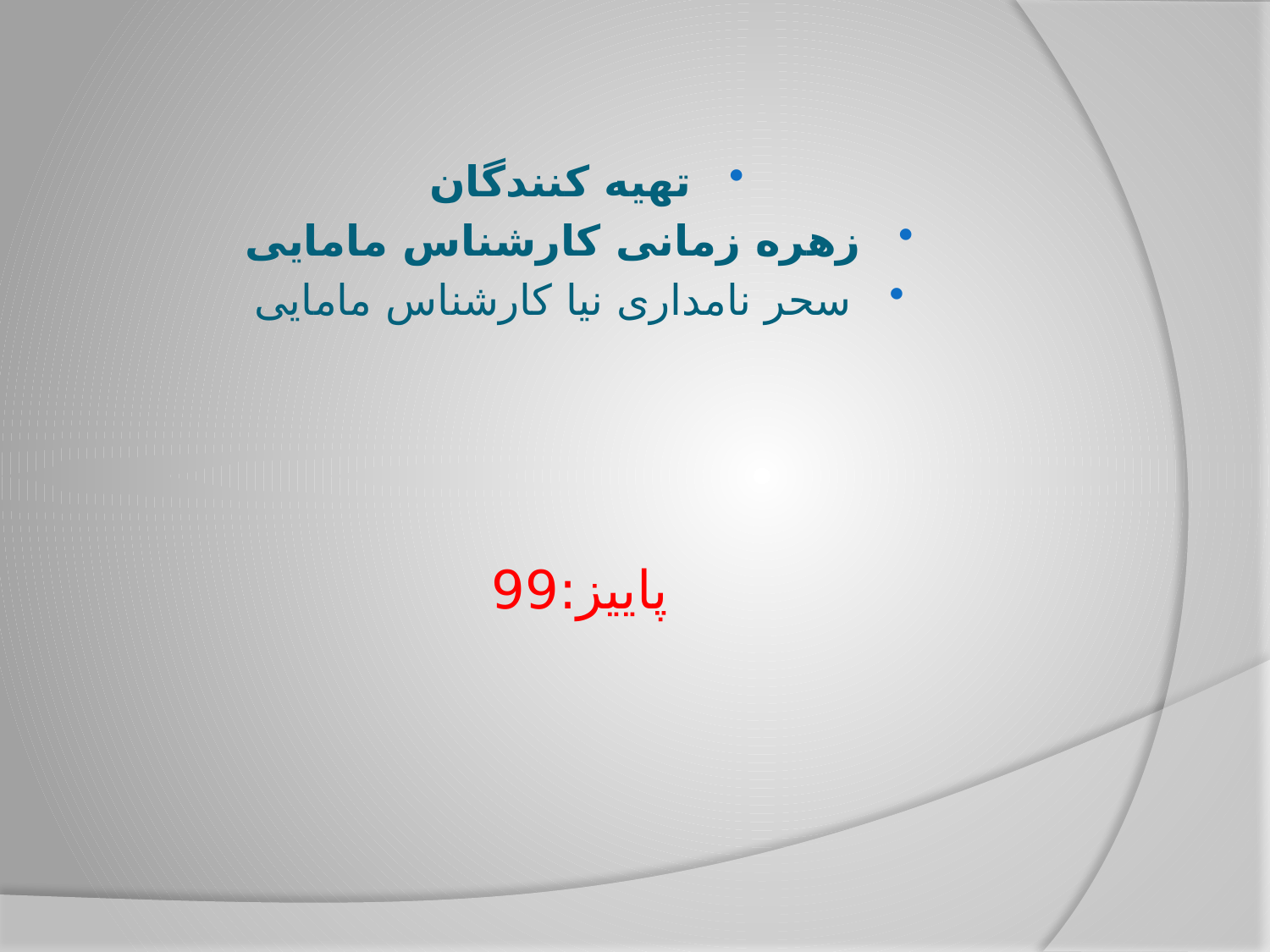

تهیه کنندگان
زهره زمانی کارشناس مامایی
سحر نامداری نیا کارشناس مامایی

پاییز:99